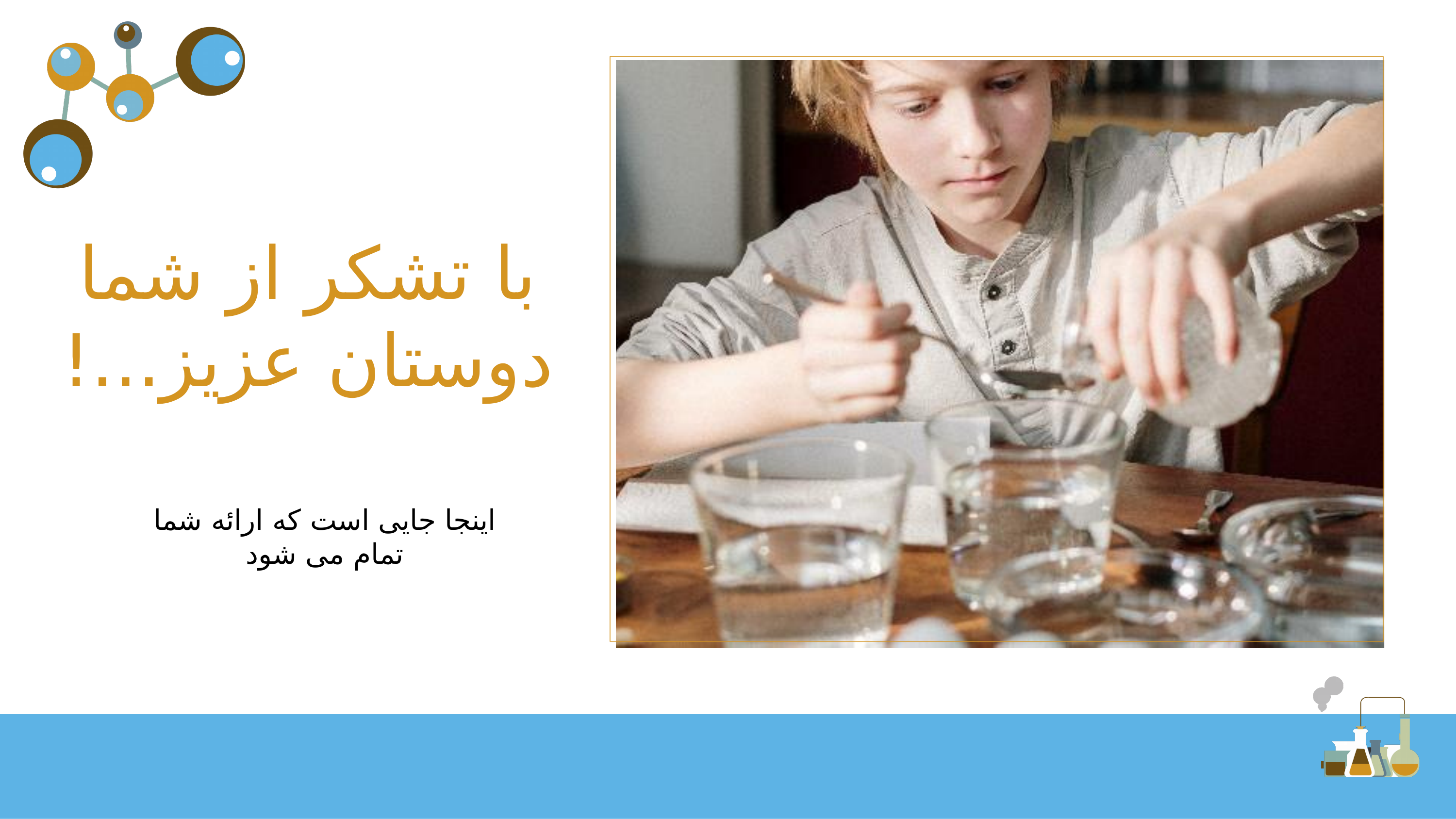

با تشکر از شما دوستان عزیز...!
اینجا جایی است که ارائه شما تمام می شود